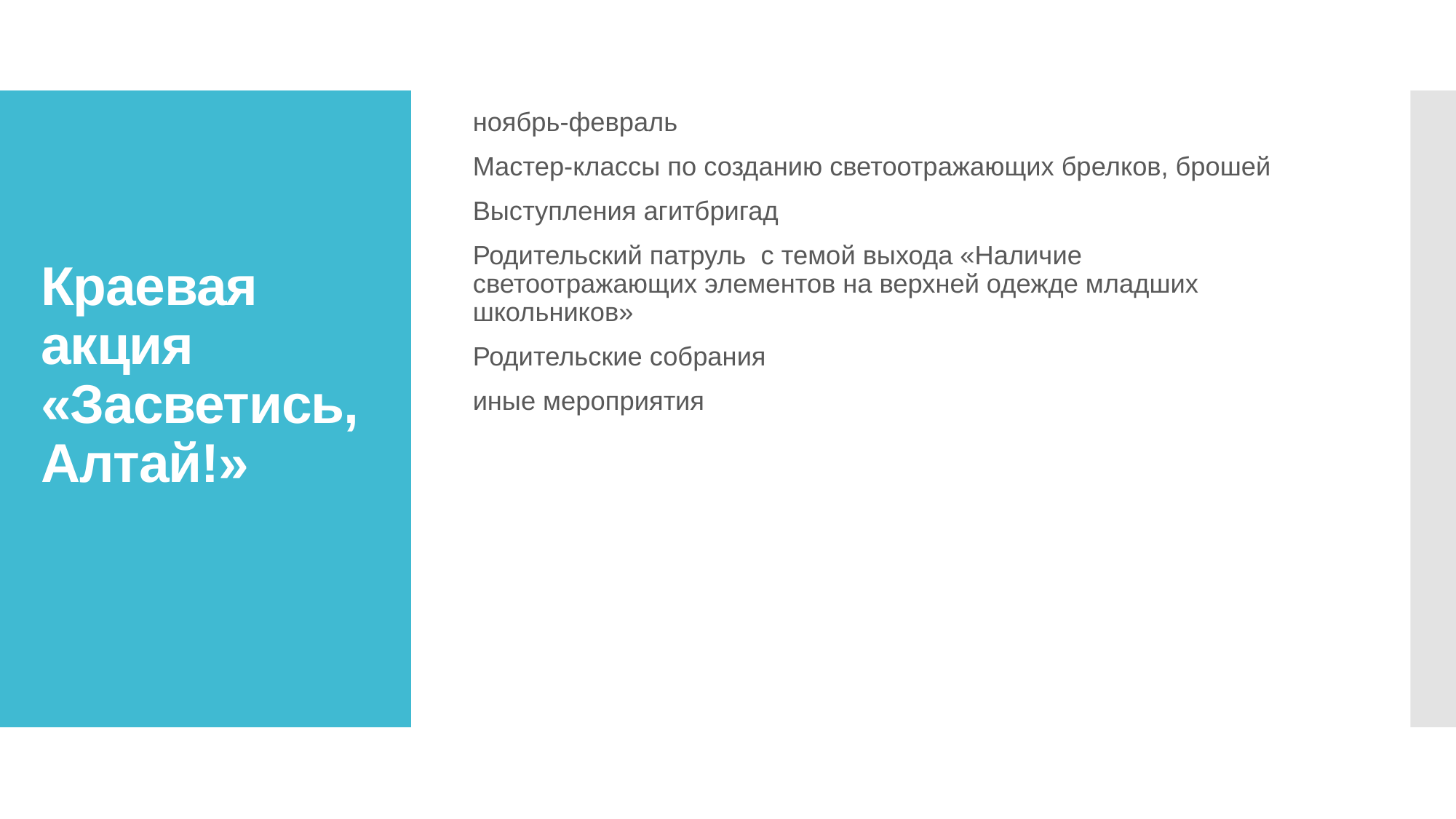

ноябрь-февраль
Мастер-классы по созданию светоотражающих брелков, брошей
Выступления агитбригад
Родительский патруль  с темой выхода «Наличие светоотражающих элементов на верхней одежде младших школьников»
Родительские собрания
иные мероприятия

# Краевая акция «Засветись, Алтай!»